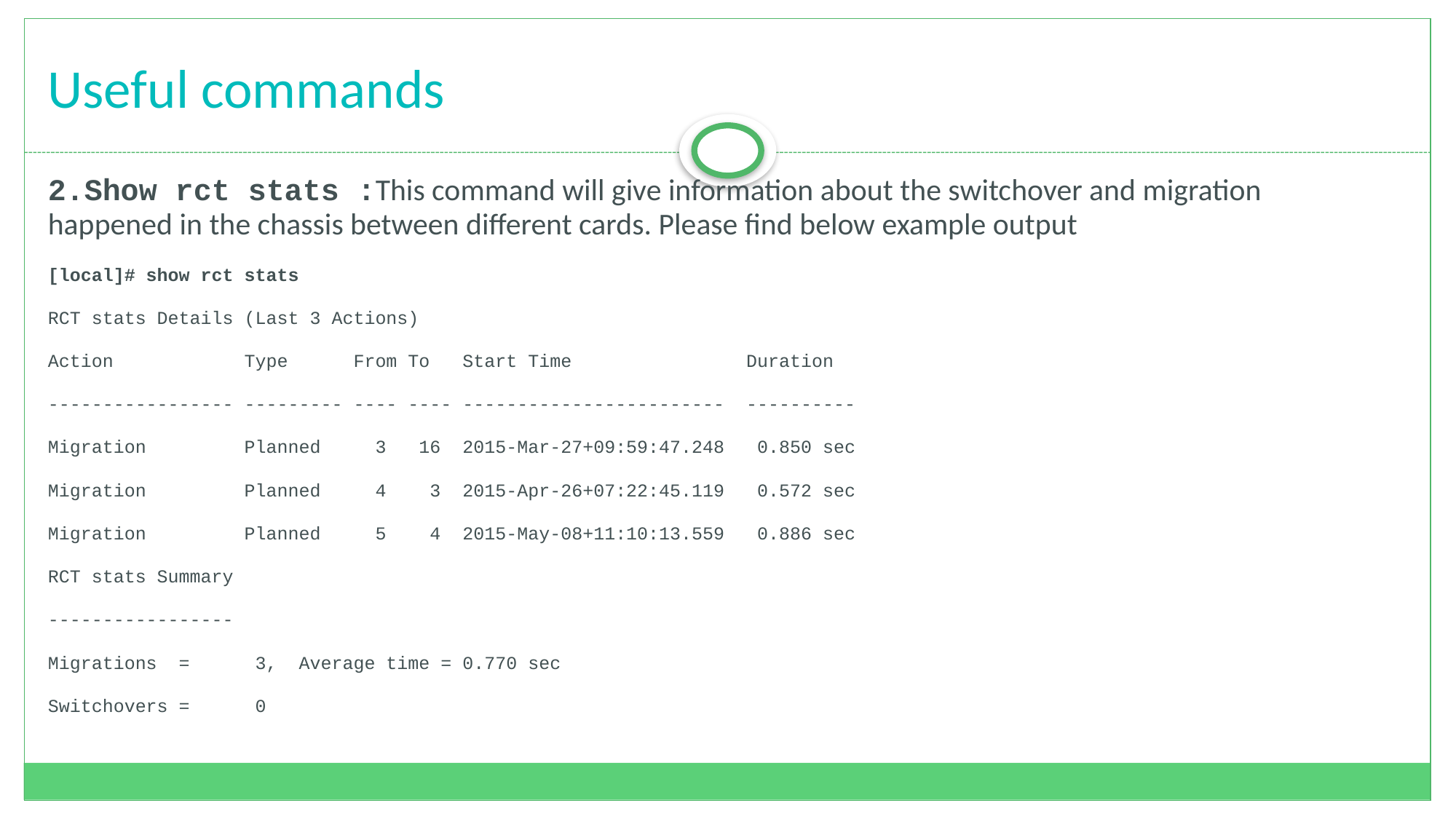

# Useful commands
2.Show rct stats :This command will give information about the switchover and migration happened in the chassis between different cards. Please find below example output
[local]# show rct stats
RCT stats Details (Last 3 Actions)
Action            Type      From To   Start Time                Duration
----------------- --------- ---- ---- ------------------------  ----------
Migration         Planned     3   16  2015-Mar-27+09:59:47.248   0.850 sec
Migration         Planned     4    3  2015-Apr-26+07:22:45.119   0.572 sec
Migration         Planned     5    4  2015-May-08+11:10:13.559   0.886 sec
RCT stats Summary
-----------------
Migrations  =      3,  Average time = 0.770 sec
Switchovers =      0